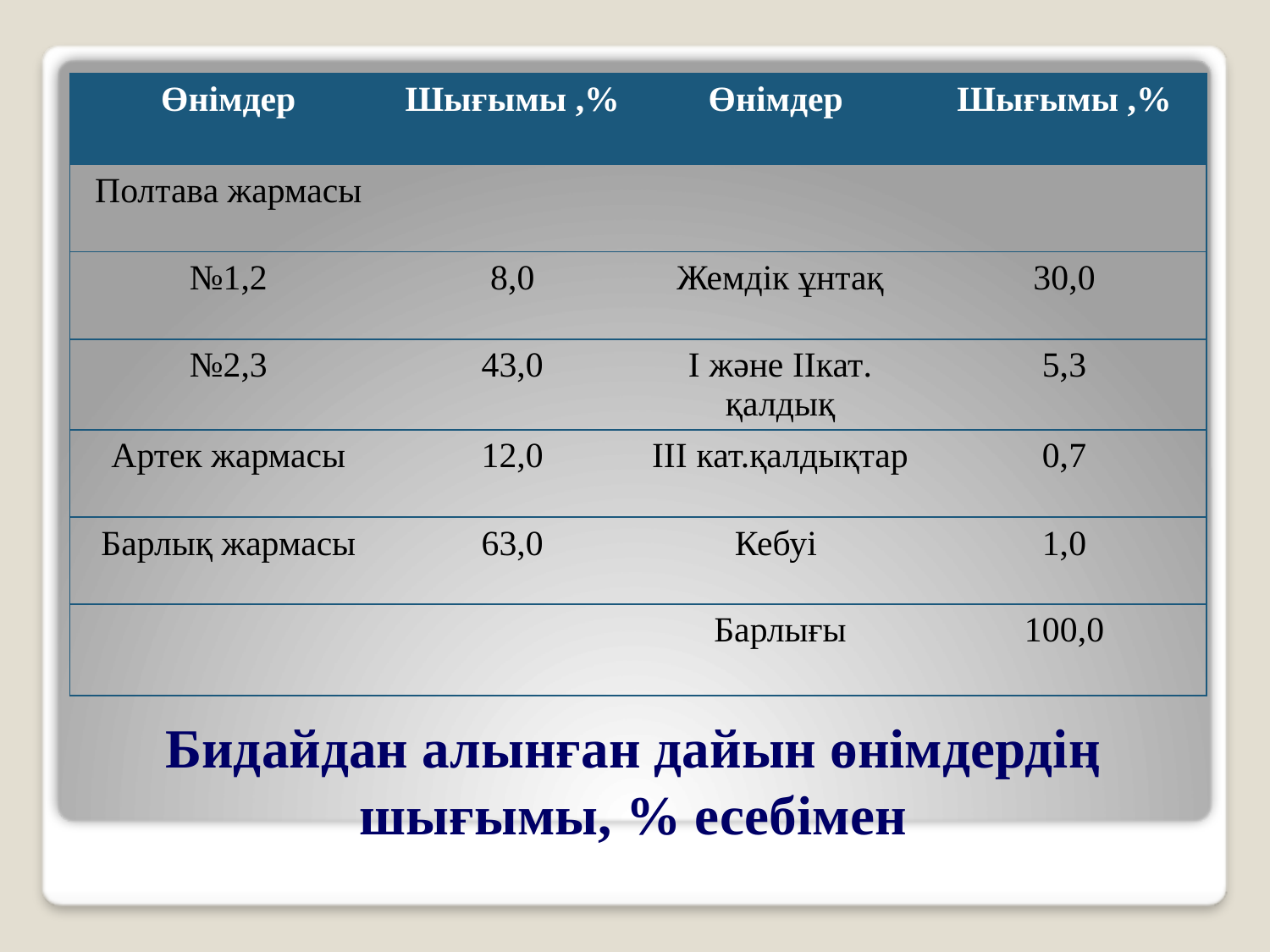

| Өнімдер | Шығымы ,% | Өнімдер | Шығымы ,% |
| --- | --- | --- | --- |
| Полтава жармасы |  |  |  |
| №1,2 | 8,0 | Жемдік ұнтақ | 30,0 |
| №2,3 | 43,0 | I және IIкат. қалдық | 5,3 |
| Артек жармасы | 12,0 | III кат.қалдықтар | 0,7 |
| Барлық жармасы | 63,0 | Кебуі | 1,0 |
|  |  | Барлығы | 100,0 |
# Бидайдан алынған дайын өнімдердің шығымы, % есебімен